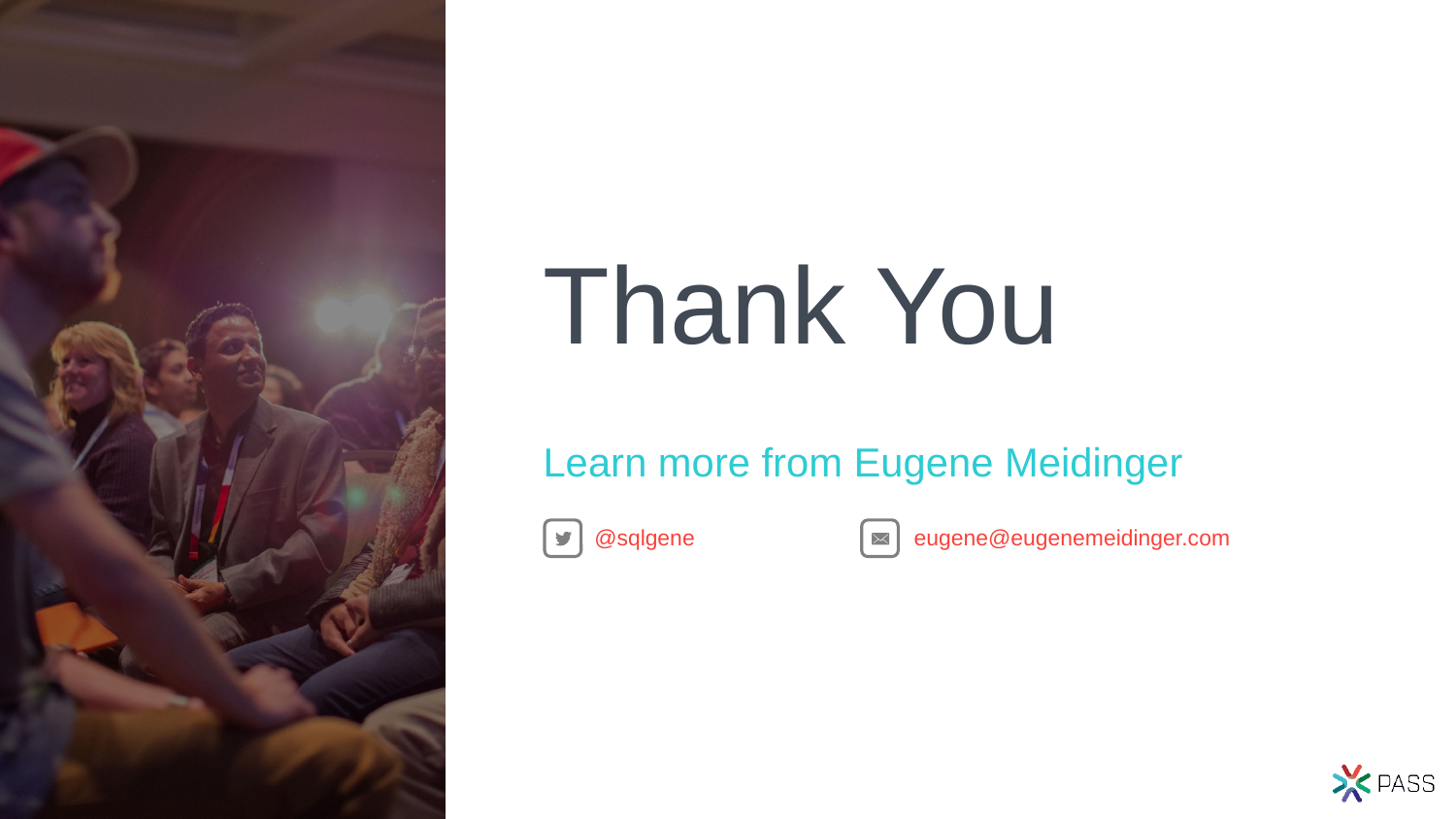

Learn more from Eugene Meidinger
@sqlgene
eugene@eugenemeidinger.com